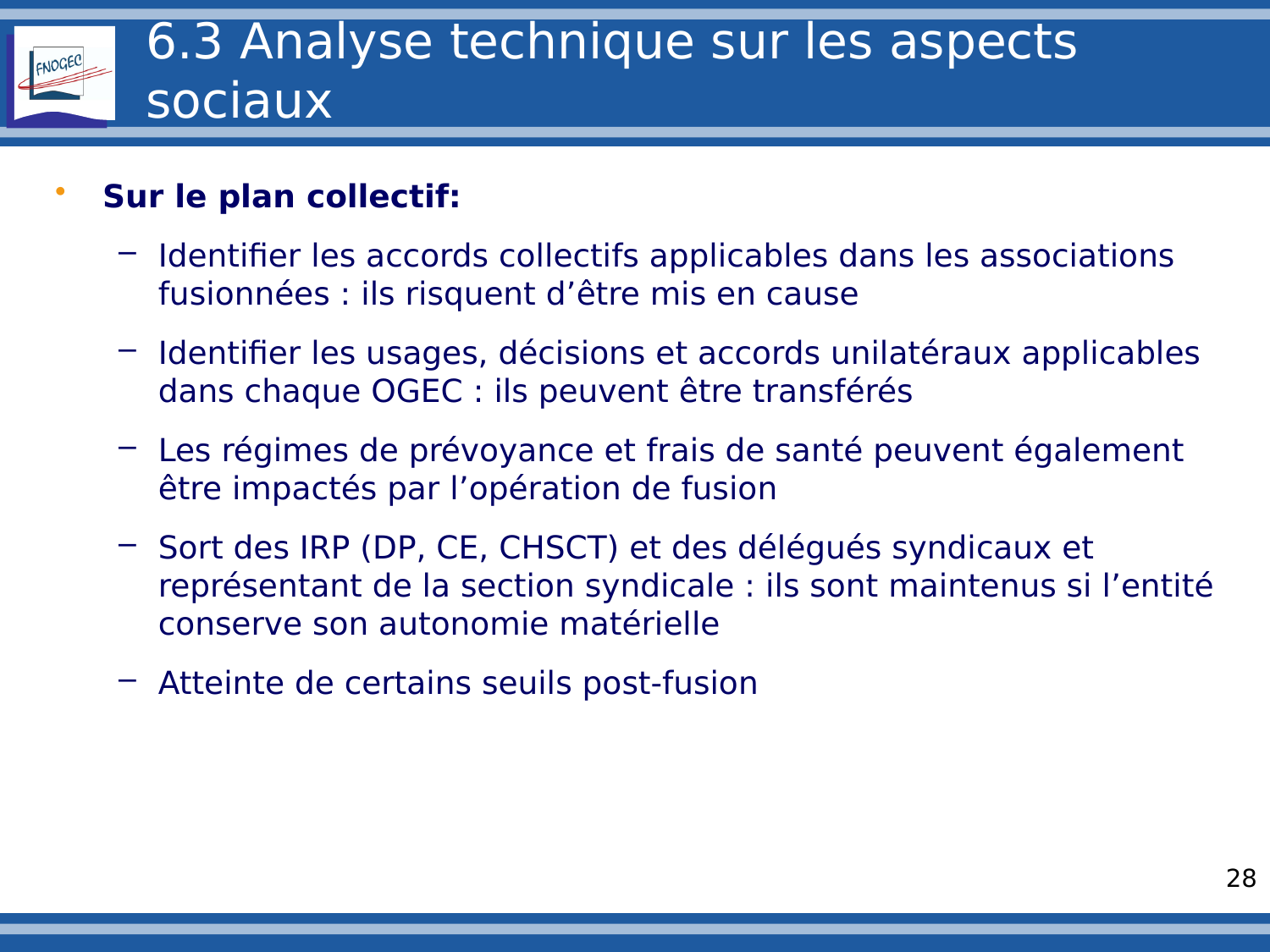

# 6.3 Analyse technique sur les aspects sociaux
Sur le plan collectif:
Identifier les accords collectifs applicables dans les associations fusionnées : ils risquent d’être mis en cause
Identifier les usages, décisions et accords unilatéraux applicables dans chaque OGEC : ils peuvent être transférés
Les régimes de prévoyance et frais de santé peuvent également être impactés par l’opération de fusion
Sort des IRP (DP, CE, CHSCT) et des délégués syndicaux et représentant de la section syndicale : ils sont maintenus si l’entité conserve son autonomie matérielle
Atteinte de certains seuils post-fusion
28